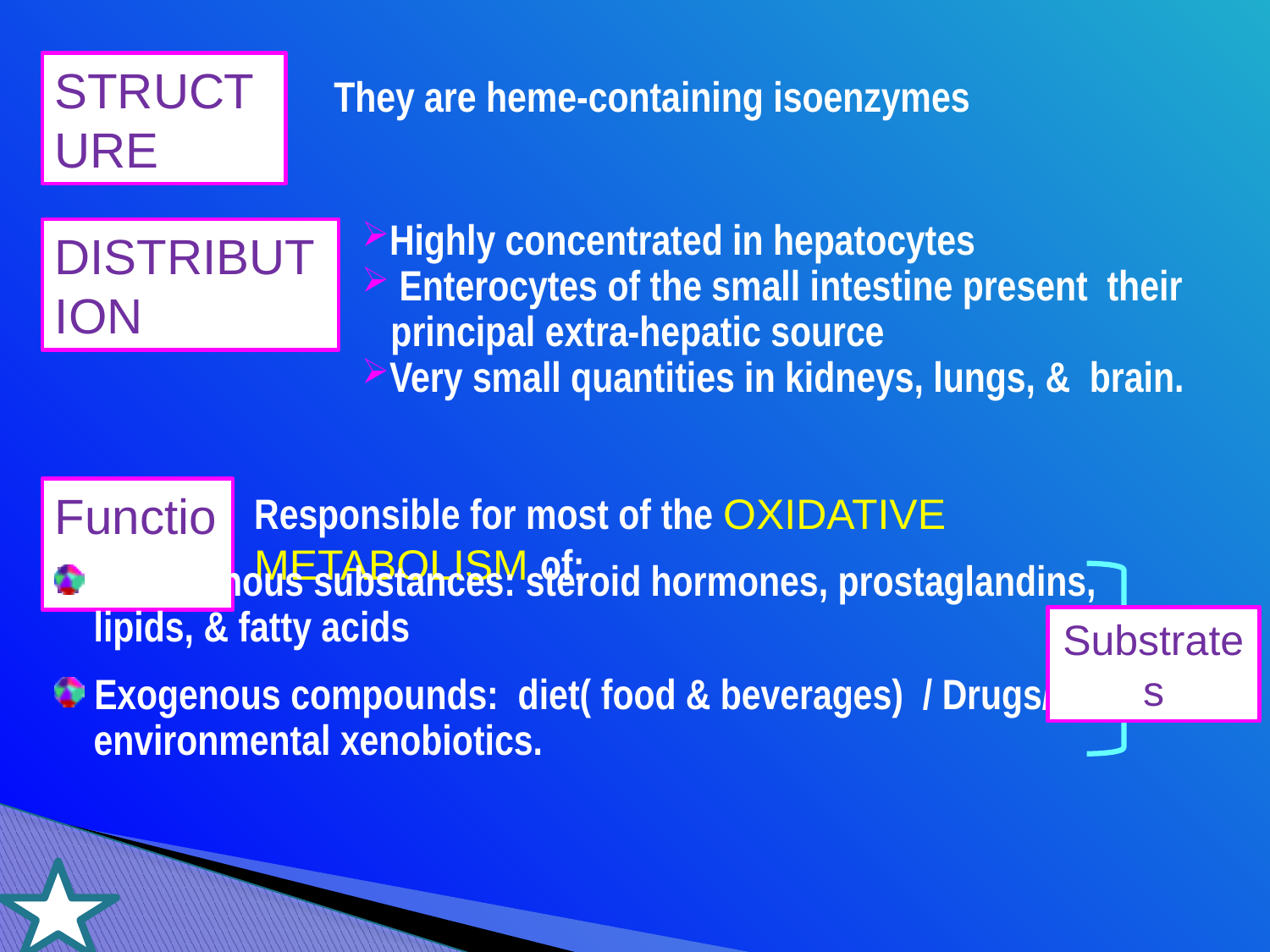

STRUCTURE
They are heme-containing isoenzymes
Highly concentrated in hepatocytes
 Enterocytes of the small intestine present  their
   principal extra-hepatic source
Very small quantities in kidneys, lungs, &  brain.
DISTRIBUTION
Function
Responsible for most of the OXIDATIVE METABOLISM of:
 Endogenous substances: steroid hormones, prostaglandins,
    lipids, & fatty acids
 Exogenous compounds:  diet( food & beverages)  / Drugs/
    environmental xenobiotics.

Substrates